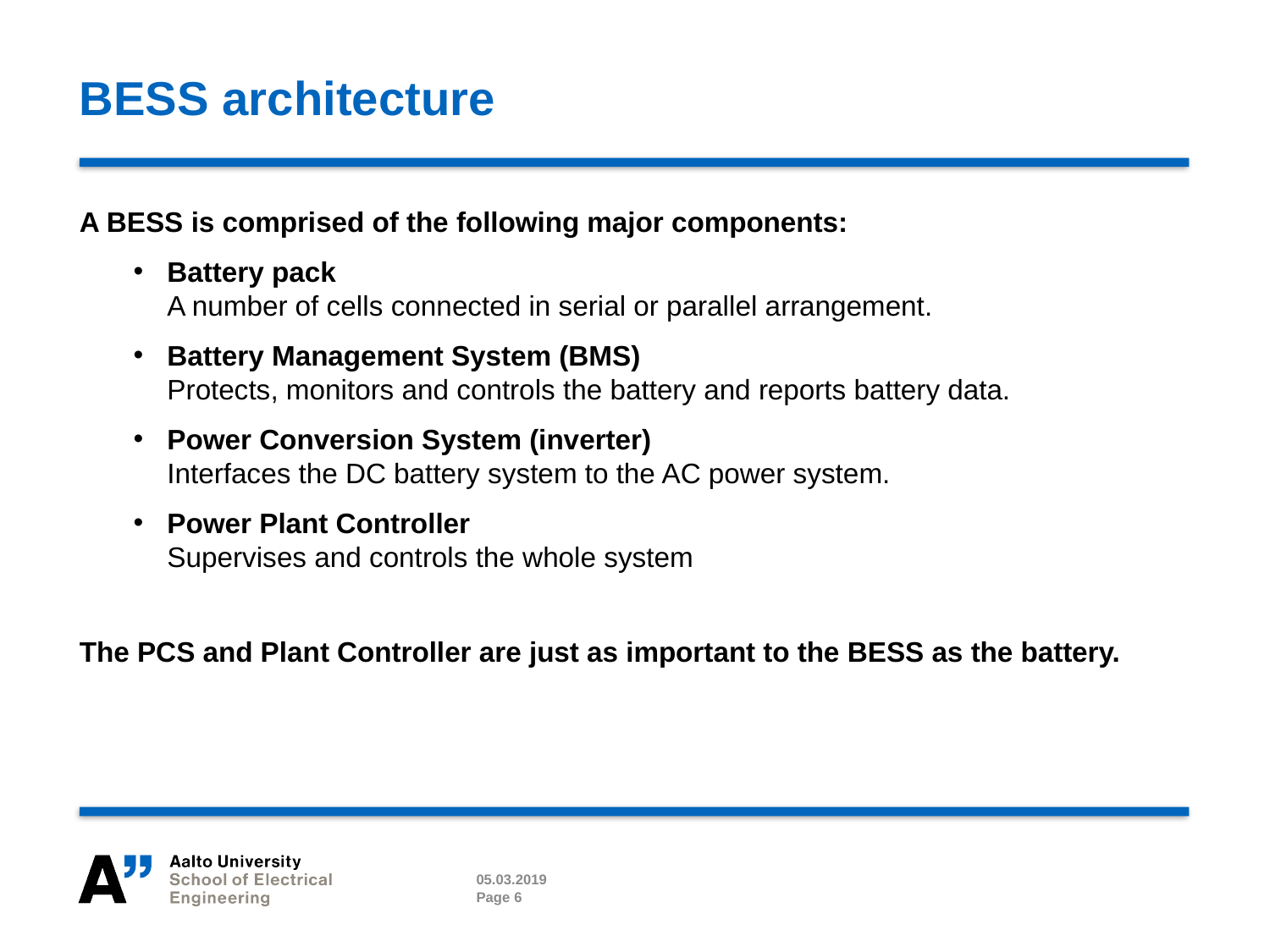

# BESS architecture
A BESS is comprised of the following major components:
Battery pack
A number of cells connected in serial or parallel arrangement.
Battery Management System (BMS)
Protects, monitors and controls the battery and reports battery data.
Power Conversion System (inverter)
Interfaces the DC battery system to the AC power system.
Power Plant Controller
Supervises and controls the whole system

The PCS and Plant Controller are just as important to the BESS as the battery.

05.03.2019

Page 6